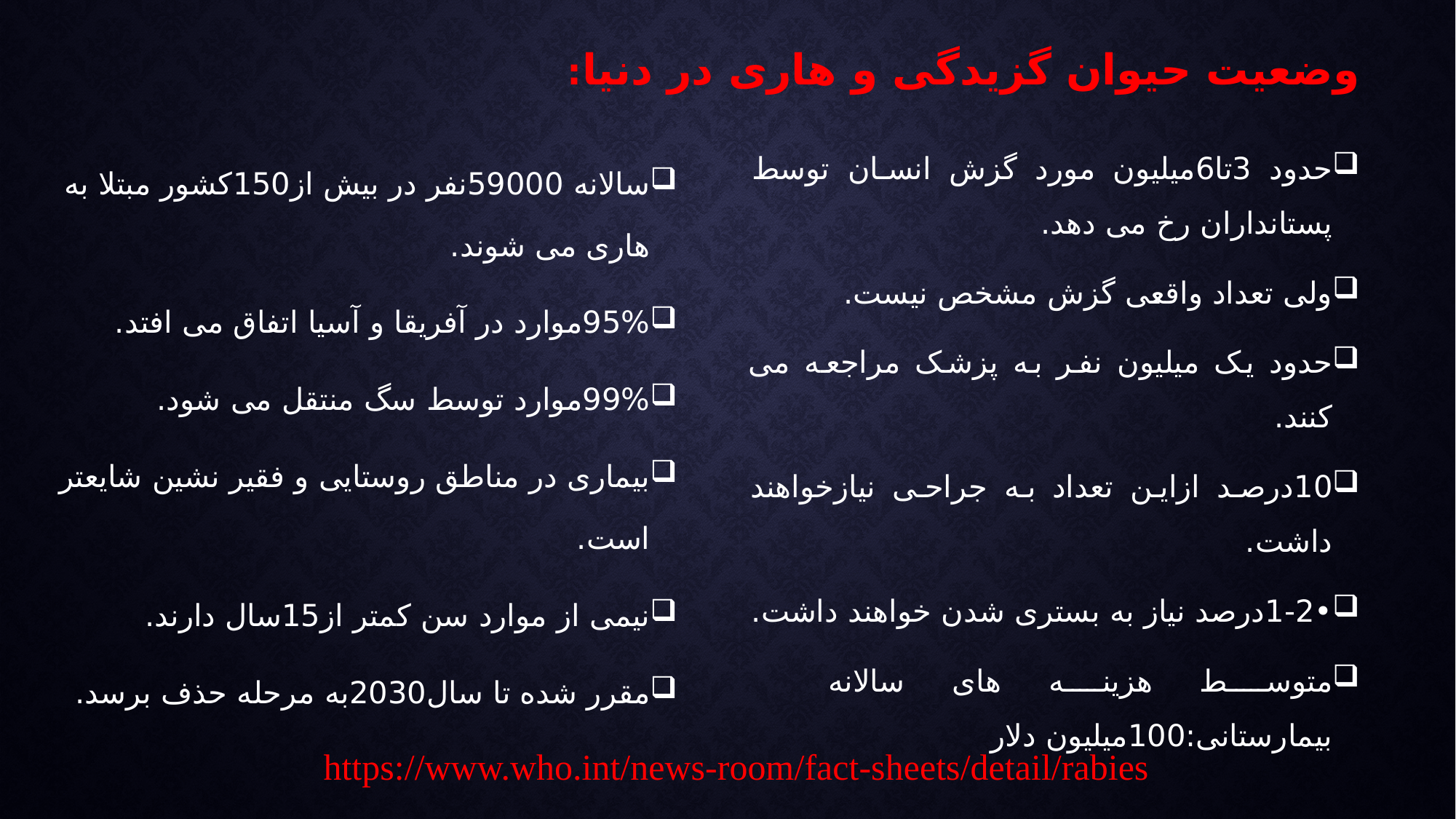

# وضعیت حیوان گزیدگی و هاری در دنیا:
حدود 3تا6میلیون مورد گزش انسان توسط پستانداران رخ می دهد.
ولی تعداد واقعی گزش مشخص نیست.
حدود یک میلیون نفر به پزشک مراجعه می کنند.
10درصد ازاین تعداد به جراحی نیازخواهند داشت.
•1-2درصد نیاز به بستری شدن خواهند داشت.
متوسط هزینه های سالانه  بیمارستانی:100میلیون دلار
سالانه 59000نفر در بیش از150کشور مبتلا به هاری می شوند.
95%موارد در آفریقا و آسیا اتفاق می افتد.
99%موارد توسط سگ منتقل می شود.
بیماری در مناطق روستایی و فقیر نشین شایعتر است.
نیمی از موارد سن کمتر از15سال دارند.
مقرر شده تا سال2030به مرحله حذف برسد.
https://www.who.int/news-room/fact-sheets/detail/rabies